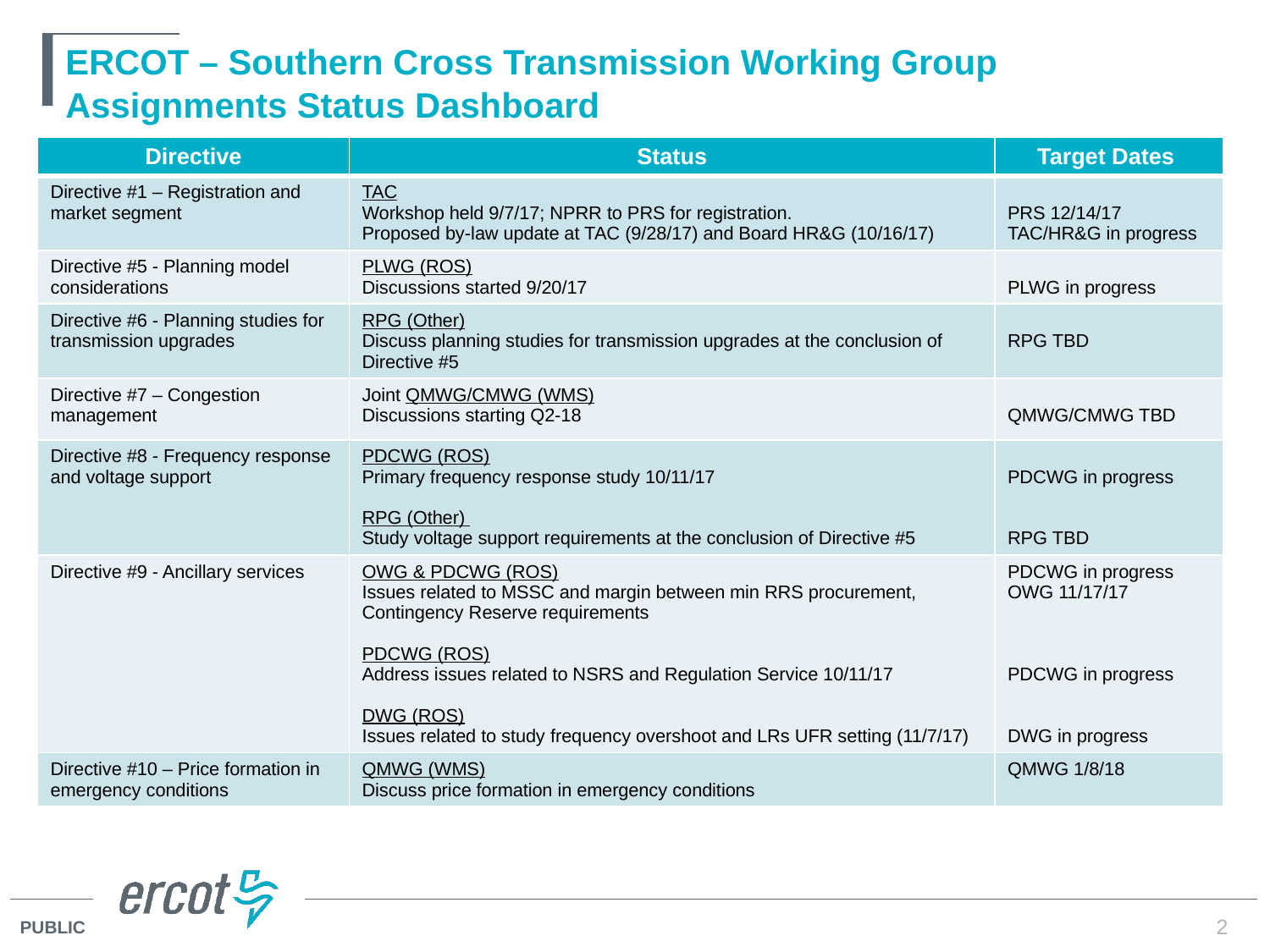

# ERCOT – Southern Cross Transmission Working Group Assignments Status Dashboard
| Directive | Status | Target Dates |
| --- | --- | --- |
| Directive #1 – Registration and market segment | TAC Workshop held 9/7/17; NPRR to PRS for registration. Proposed by-law update at TAC (9/28/17) and Board HR&G (10/16/17) | PRS 12/14/17 TAC/HR&G in progress |
| Directive #5 - Planning model considerations | PLWG (ROS) Discussions started 9/20/17 | PLWG in progress |
| Directive #6 - Planning studies for transmission upgrades | RPG (Other) Discuss planning studies for transmission upgrades at the conclusion of Directive #5 | RPG TBD |
| Directive #7 – Congestion management | Joint QMWG/CMWG (WMS) Discussions starting Q2-18 | QMWG/CMWG TBD |
| Directive #8 - Frequency response and voltage support | PDCWG (ROS) Primary frequency response study 10/11/17 RPG (Other) Study voltage support requirements at the conclusion of Directive #5 | PDCWG in progress RPG TBD |
| Directive #9 - Ancillary services | OWG & PDCWG (ROS) Issues related to MSSC and margin between min RRS procurement, Contingency Reserve requirements PDCWG (ROS) Address issues related to NSRS and Regulation Service 10/11/17 DWG (ROS) Issues related to study frequency overshoot and LRs UFR setting (11/7/17) | PDCWG in progress OWG 11/17/17 PDCWG in progress DWG in progress |
| Directive #10 – Price formation in emergency conditions | QMWG (WMS) Discuss price formation in emergency conditions | QMWG 1/8/18 |
2